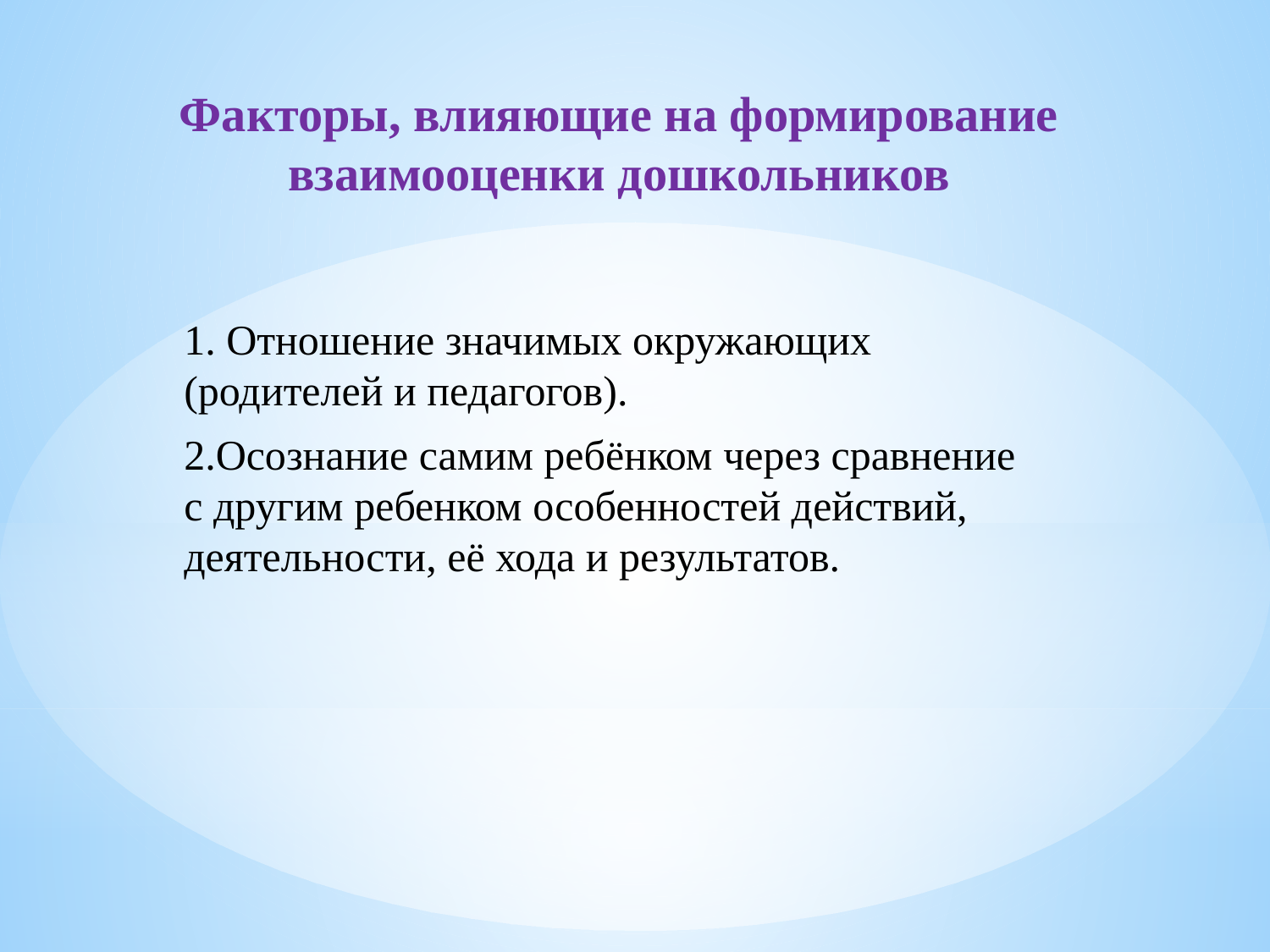

# Факторы, влияющие на формирование взаимооценки дошкольников
1. Отношение значимых окружающих (родителей и педагогов).
2.Осознание самим ребёнком через сравнение с другим ребенком особенностей действий, деятельности, её хода и результатов.